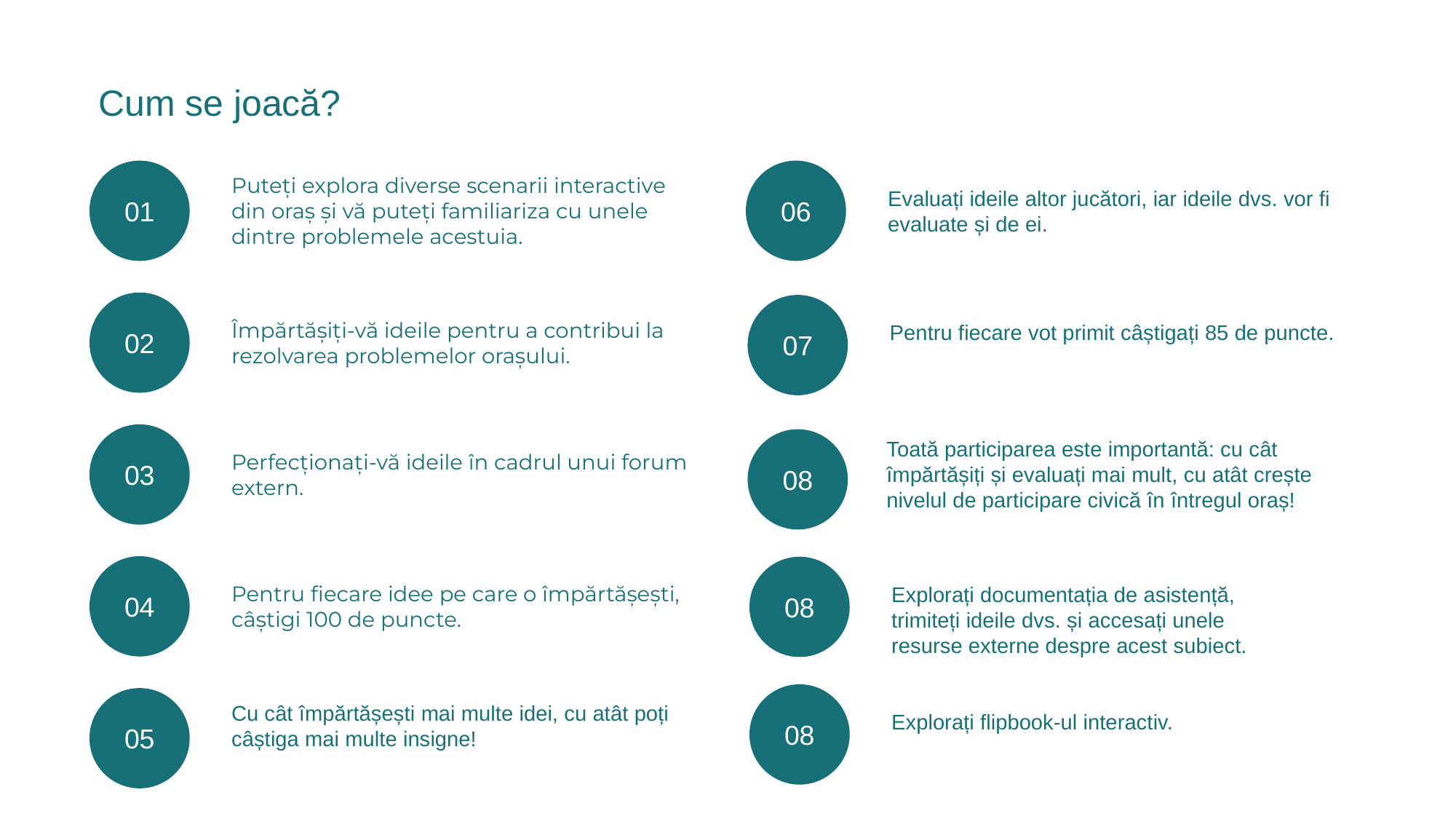

Cum se joacă?
01
Puteți explora diverse scenarii interactive din oraș și vă puteți familiariza cu unele dintre problemele acestuia.
06
Evaluați ideile altor jucători, iar ideile dvs. vor fi evaluate și de ei.
02
Împărtășiți-vă ideile pentru a contribui la rezolvarea problemelor orașului.
07
Pentru fiecare vot primit câștigați 85 de puncte.
03
Perfecționați-vă ideile în cadrul unui forum extern.
08
Toată participarea este importantă: cu cât împărtășiți și evaluați mai mult, cu atât crește nivelul de participare civică în întregul oraș!
04
Pentru fiecare idee pe care o împărtășești, câștigi 100 de puncte.
08
Explorați documentația de asistență,
trimiteți ideile dvs. și accesați unele
resurse externe despre acest subiect.
08
Explorați flipbook-ul interactiv.
05
Cu cât împărtășești mai multe idei, cu atât poți câștiga mai multe insigne!